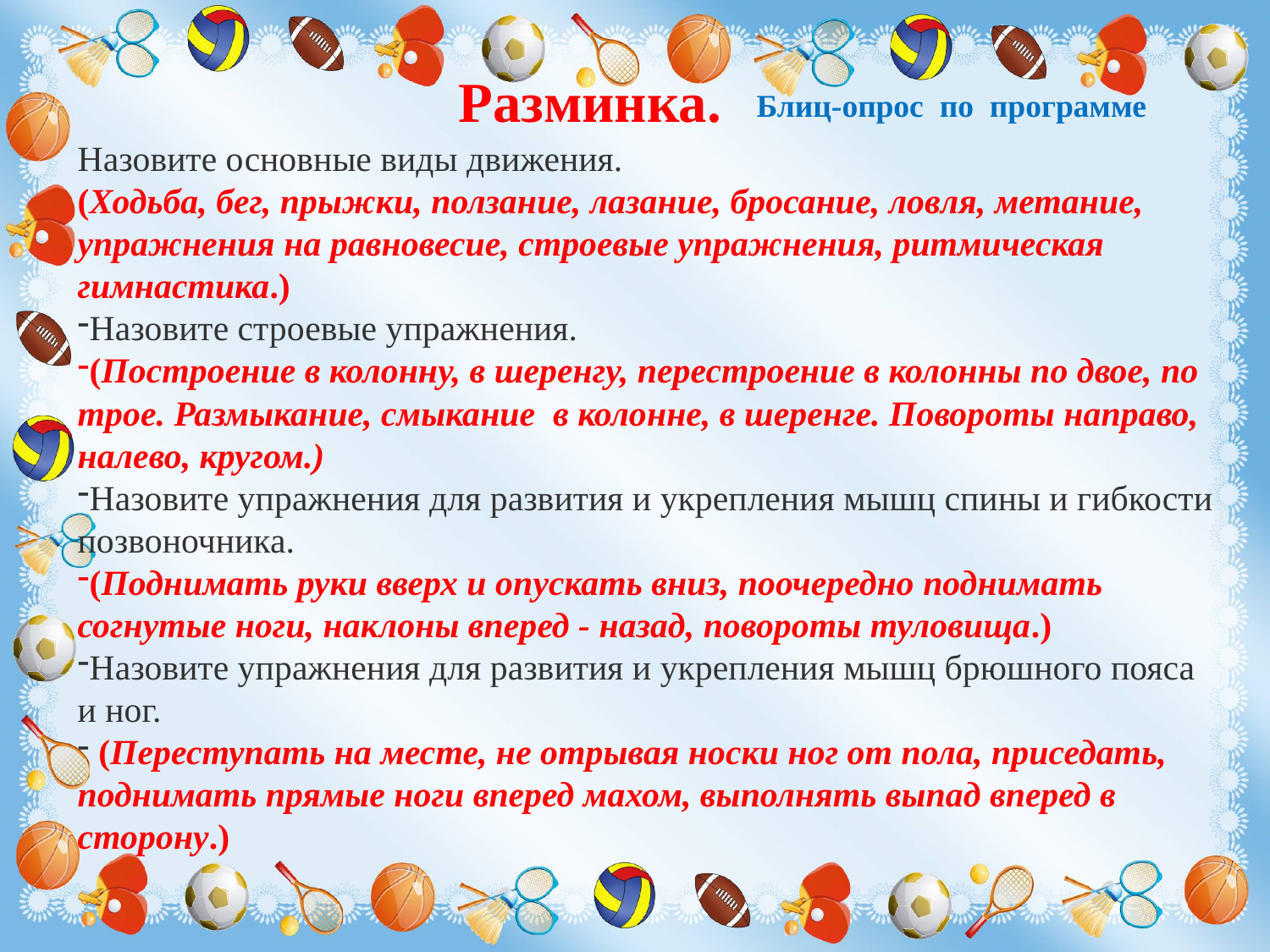

Разминка.
Блиц-опрос  по  программе
Назовите основные виды движения.
(Ходьба, бег, прыжки, ползание, лазание, бросание, ловля, метание, упражнения на равновесие, строевые упражнения, ритмическая гимнастика.)
Назовите строевые упражнения.
(Построение в колонну, в шеренгу, перестроение в колонны по двое, по трое. Размыкание, смыкание  в колонне, в шеренге. Повороты направо, налево, кругом.)
Назовите упражнения для развития и укрепления мышц спины и гибкости позвоночника.
(Поднимать руки вверх и опускать вниз, поочередно поднимать согнутые ноги, наклоны вперед - назад, повороты туловища.)
Назовите упражнения для развития и укрепления мышц брюшного пояса и ног.
 (Переступать на месте, не отрывая носки ног от пола, приседать, поднимать прямые ноги вперед махом, выполнять выпад вперед в сторону.)